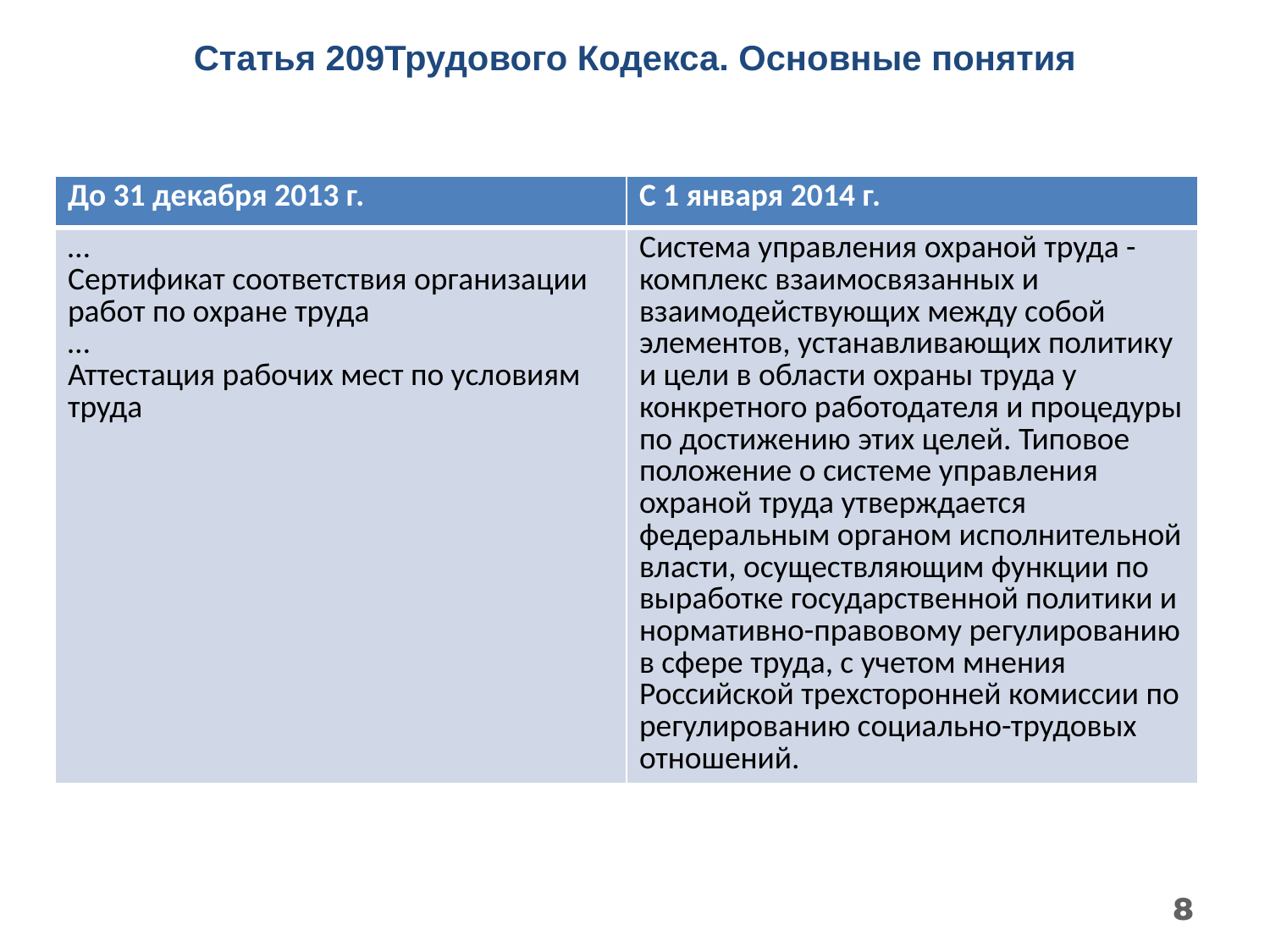

# Статья 209Трудового Кодекса. Основные понятия
| До 31 декабря 2013 г. | С 1 января 2014 г. |
| --- | --- |
| … Сертификат соответствия организации работ по охране труда … Аттестация рабочих мест по условиям труда | Система управления охраной труда - комплекс взаимосвязанных и взаимодействующих между собой элементов, устанавливающих политику и цели в области охраны труда у конкретного работодателя и процедуры по достижению этих целей. Типовое положение о системе управления охраной труда утверждается федеральным органом исполнительной власти, осуществляющим функции по выработке государственной политики и нормативно-правовому регулированию в сфере труда, с учетом мнения Российской трехсторонней комиссии по регулированию социально-трудовых отношений. |
8